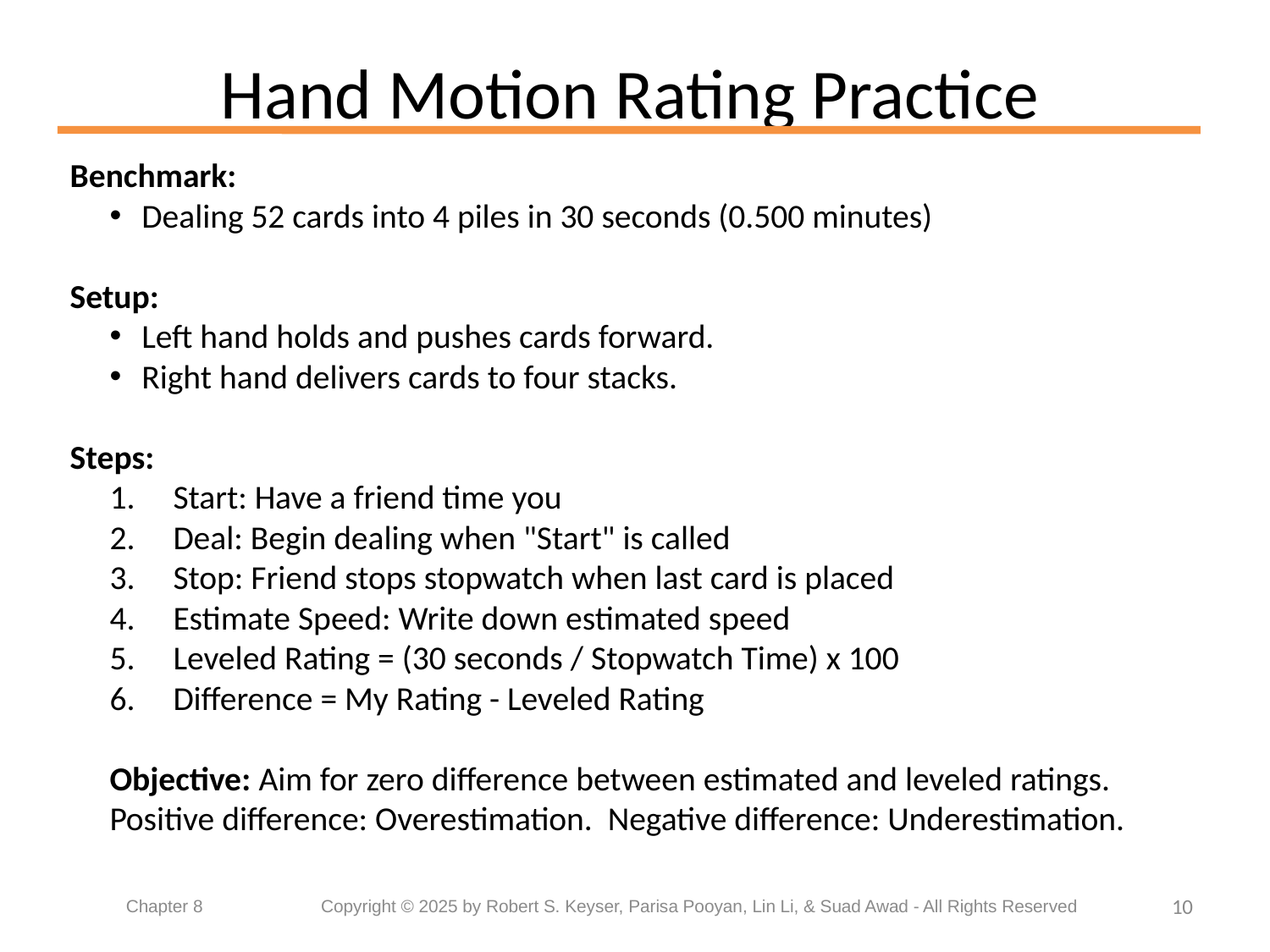

# Hand Motion Rating Practice

Benchmark:
Dealing 52 cards into 4 piles in 30 seconds (0.500 minutes)

Setup:
Left hand holds and pushes cards forward.
Right hand delivers cards to four stacks.

Steps:
Start: Have a friend time you
Deal: Begin dealing when "Start" is called
Stop: Friend stops stopwatch when last card is placed
Estimate Speed: Write down estimated speed
Leveled Rating = (30 seconds / Stopwatch Time) x 100
Difference = My Rating - Leveled Rating

Objective: Aim for zero difference between estimated and leveled ratings.
Positive difference: Overestimation.  Negative difference: Underestimation.
10
Chapter 8	              Copyright © 2025 by Robert S. Keyser, Parisa Pooyan, Lin Li, & Suad Awad - All Rights Reserved